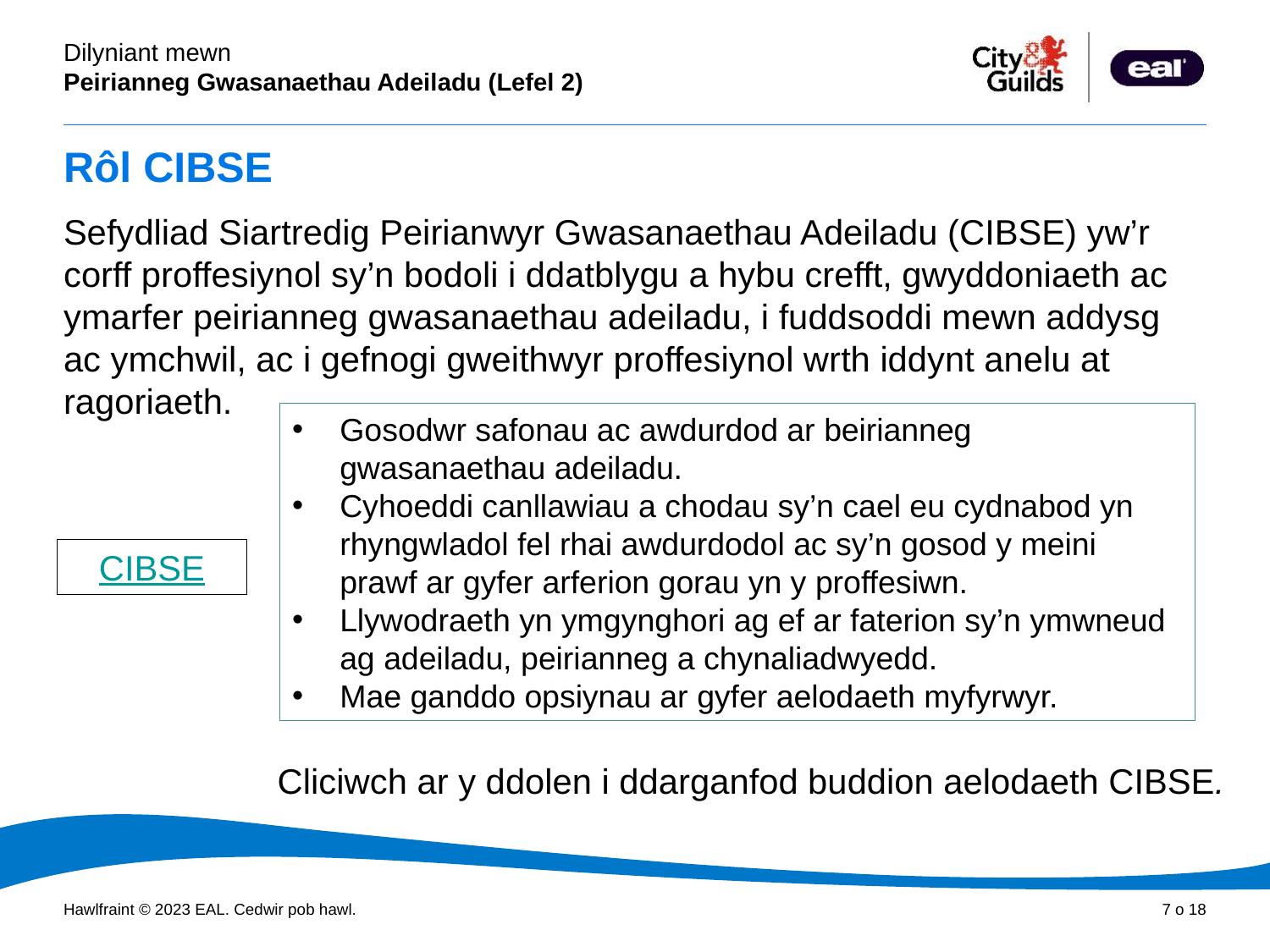

# Rôl CIBSE
Sefydliad Siartredig Peirianwyr Gwasanaethau Adeiladu (CIBSE) yw’r corff proffesiynol sy’n bodoli i ddatblygu a hybu crefft, gwyddoniaeth ac ymarfer peirianneg gwasanaethau adeiladu, i fuddsoddi mewn addysg ac ymchwil, ac i gefnogi gweithwyr proffesiynol wrth iddynt anelu at ragoriaeth.

Gosodwr safonau ac awdurdod ar beirianneg gwasanaethau adeiladu.
Cyhoeddi canllawiau a chodau sy’n cael eu cydnabod yn rhyngwladol fel rhai awdurdodol ac sy’n gosod y meini prawf ar gyfer arferion gorau yn y proffesiwn.
Llywodraeth yn ymgynghori ag ef ar faterion sy’n ymwneud ag adeiladu, peirianneg a chynaliadwyedd.
Mae ganddo opsiynau ar gyfer aelodaeth myfyrwyr.
CIBSE
Cliciwch ar y ddolen i ddarganfod buddion aelodaeth CIBSE.